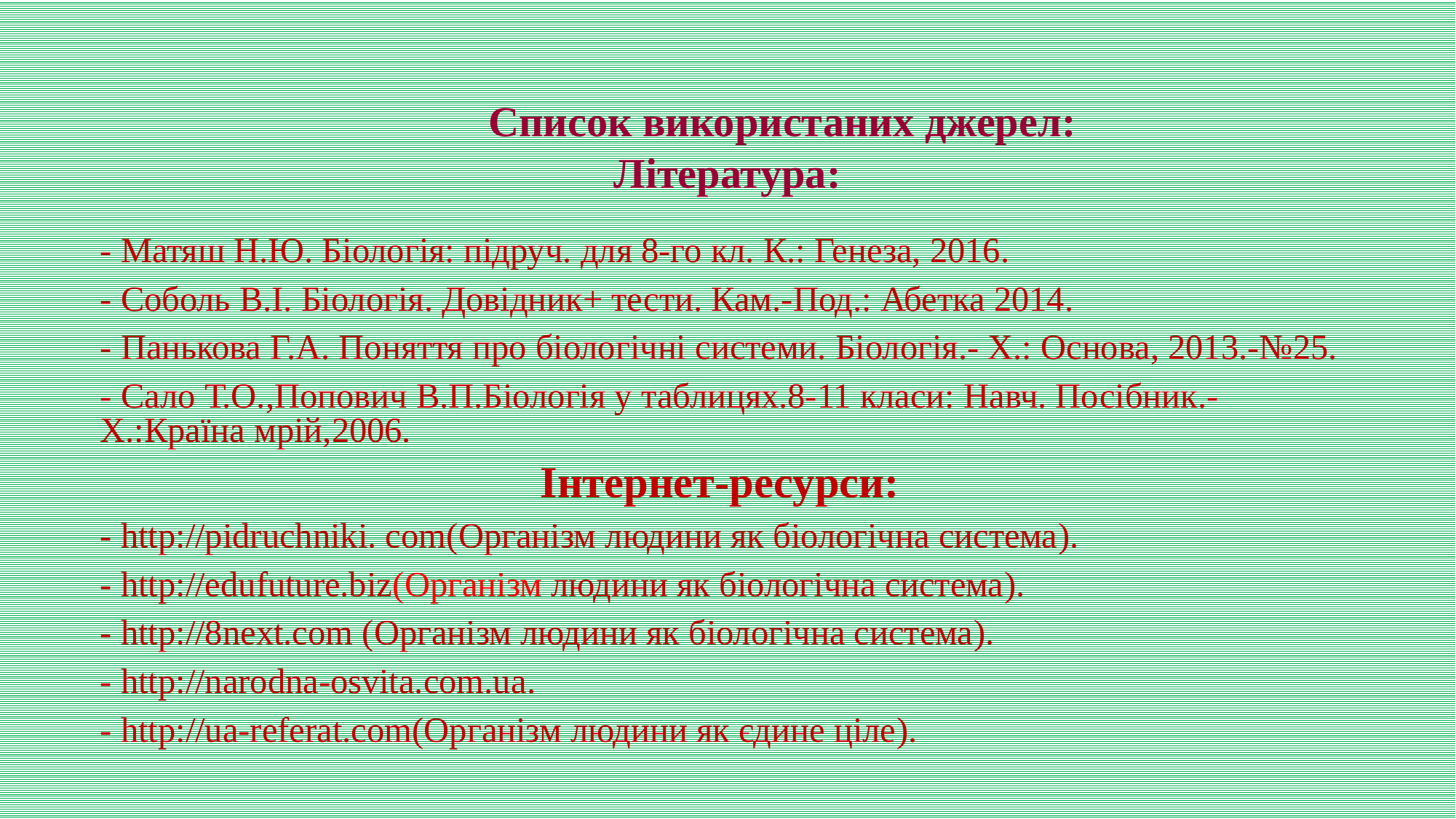

# Список використаних джерел: Література:
- Матяш Н.Ю. Біологія: підруч. для 8-го кл. К.: Генеза, 2016.
- Соболь В.І. Біологія. Довідник+ тести. Кам.-Под.: Абетка 2014.
- Панькова Г.А. Поняття про біологічні системи. Біологія.- Х.: Основа, 2013.-№25.
- Сало Т.О.,Попович В.П.Біологія у таблицях.8-11 класи: Навч. Посібник.-Х.:Країна мрій,2006.
Інтернет-ресурси:
- http://pidruchniki. com(Організм людини як біологічна система).
- http://edufuture.biz(Організм людини як біологічна система).
- http://8next.com (Організм людини як біологічна система).
- http://narodna-osvita.com.ua.
- http://ua-referat.com(Організм людини як єдине ціле).